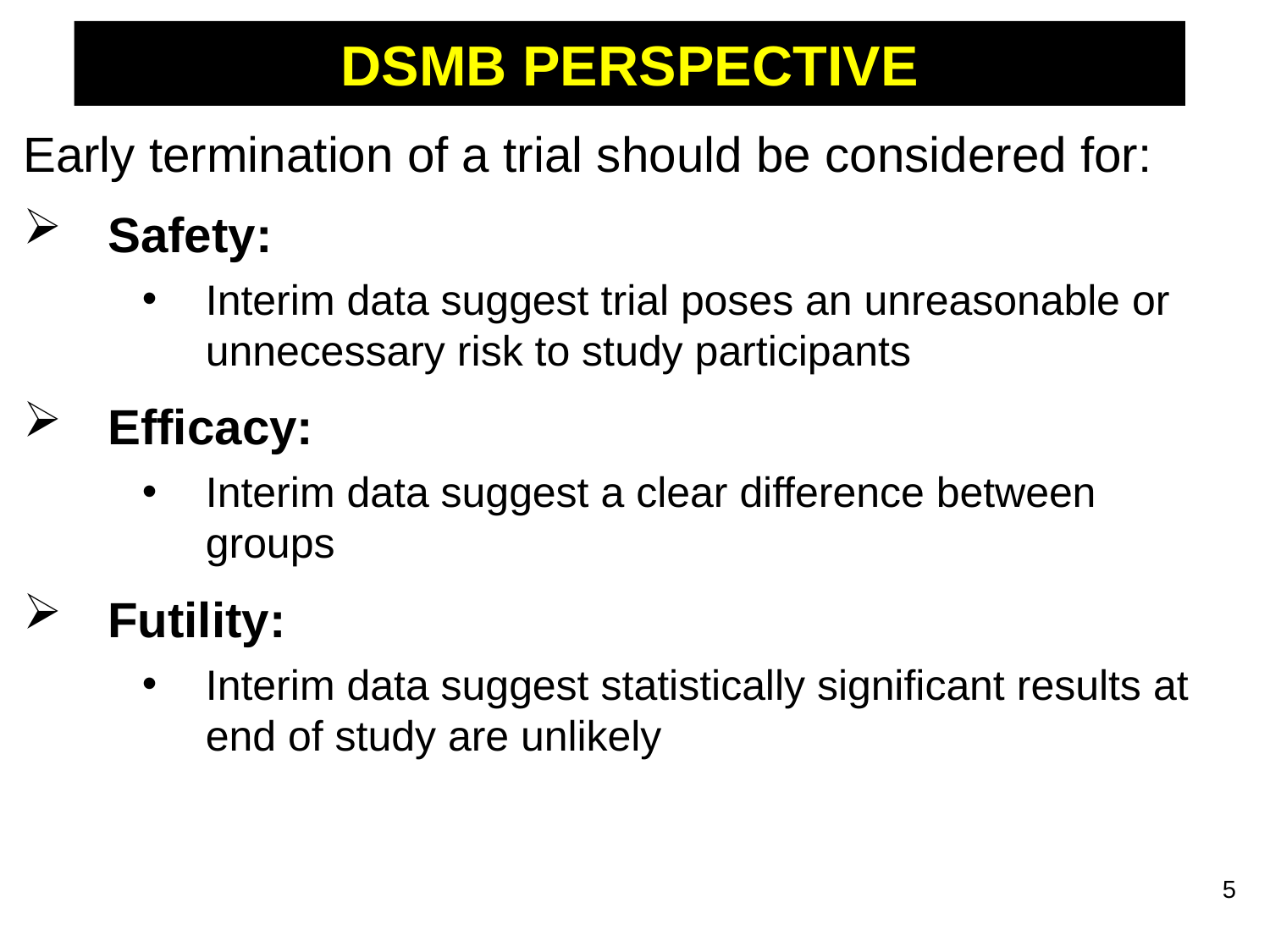

# DSMB PERSPECTIVE
Early termination of a trial should be considered for:
Safety:
Interim data suggest trial poses an unreasonable or unnecessary risk to study participants
Efficacy:
Interim data suggest a clear difference between groups
Futility:
Interim data suggest statistically significant results at end of study are unlikely
5